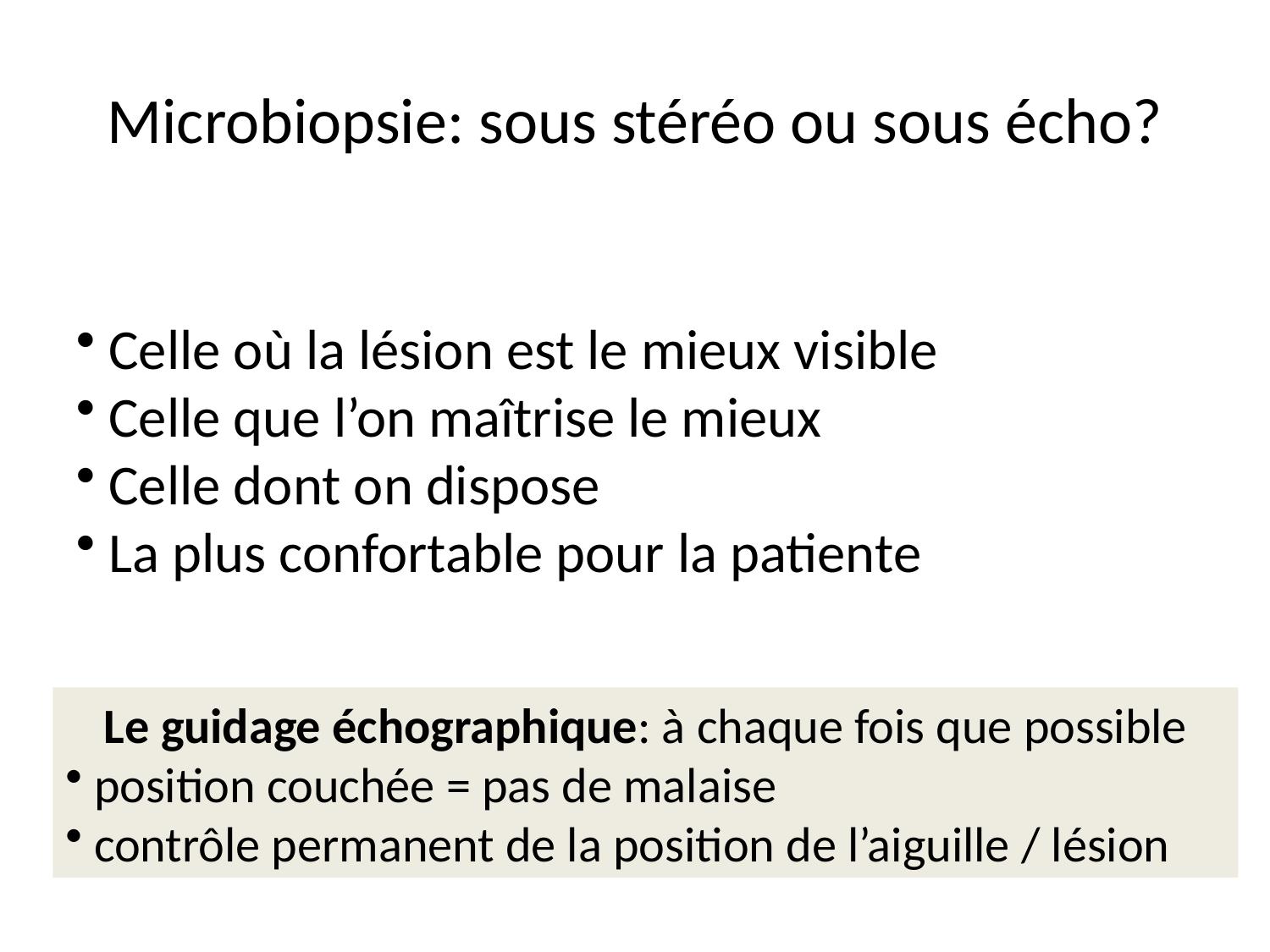

# Microbiopsie: sous stéréo ou sous écho?
 Celle où la lésion est le mieux visible
 Celle que l’on maîtrise le mieux
 Celle dont on dispose
 La plus confortable pour la patiente

Le guidage échographique: à chaque fois que possible
 position couchée = pas de malaise
 contrôle permanent de la position de l’aiguille / lésion